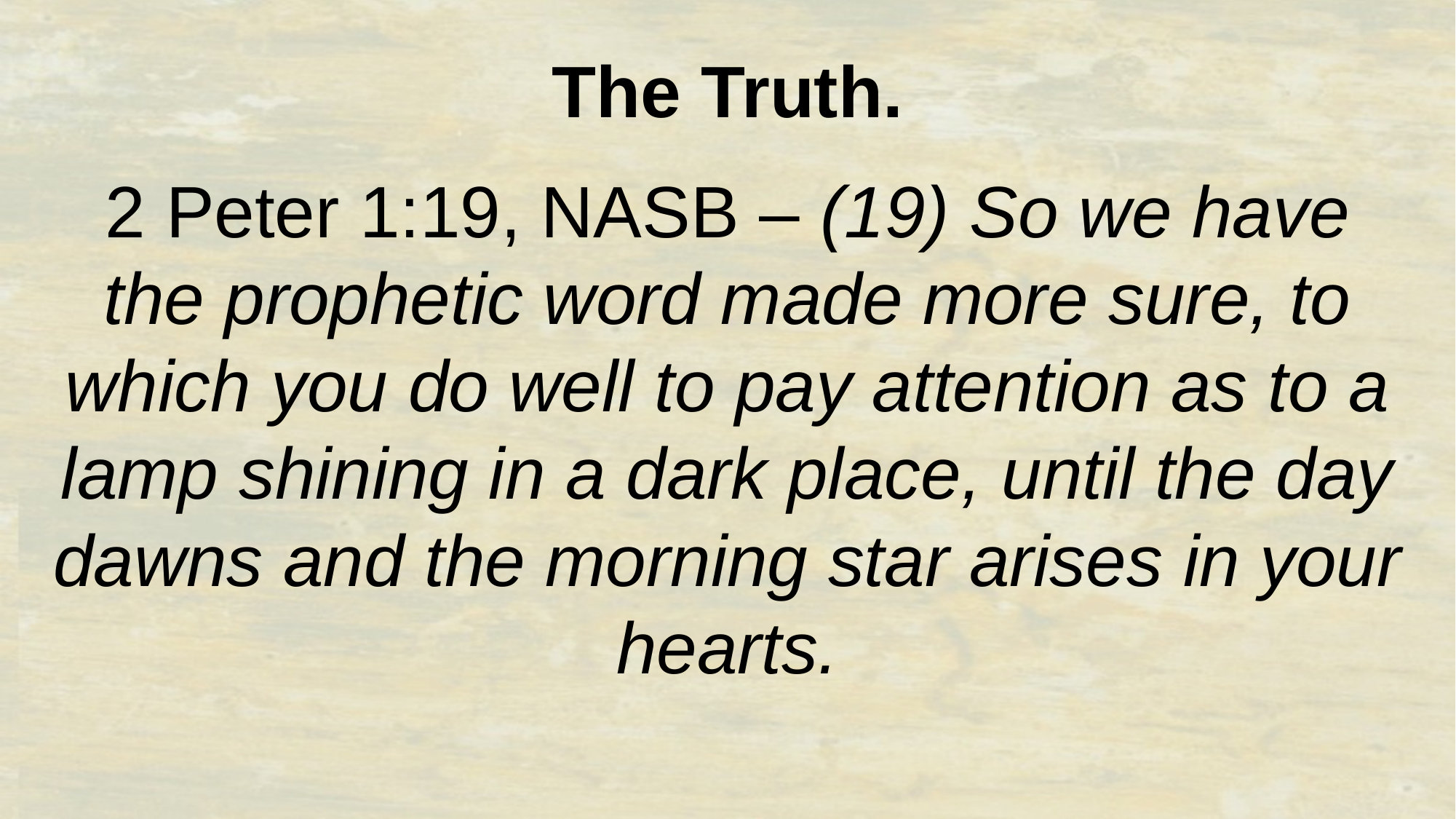

The Truth.

2 Peter 1:19, NASB – (19) So we have the prophetic word made more sure, to which you do well to pay attention as to a lamp shining in a dark place, until the day dawns and the morning star arises in your hearts.